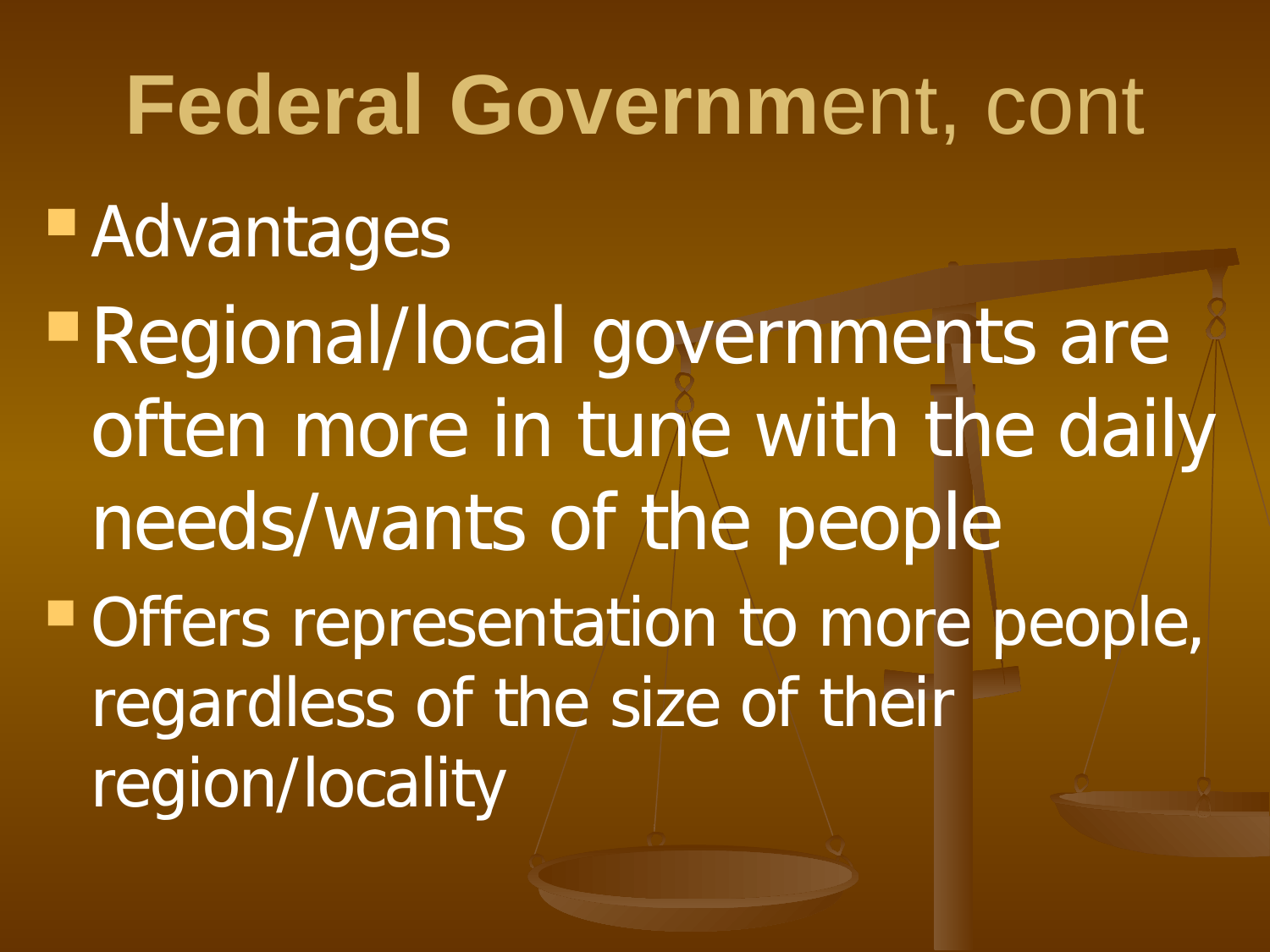

Federal Government, cont
Advantages
Regional/local governments are often more in tune with the daily needs/wants of the people
Offers representation to more people, regardless of the size of their region/locality